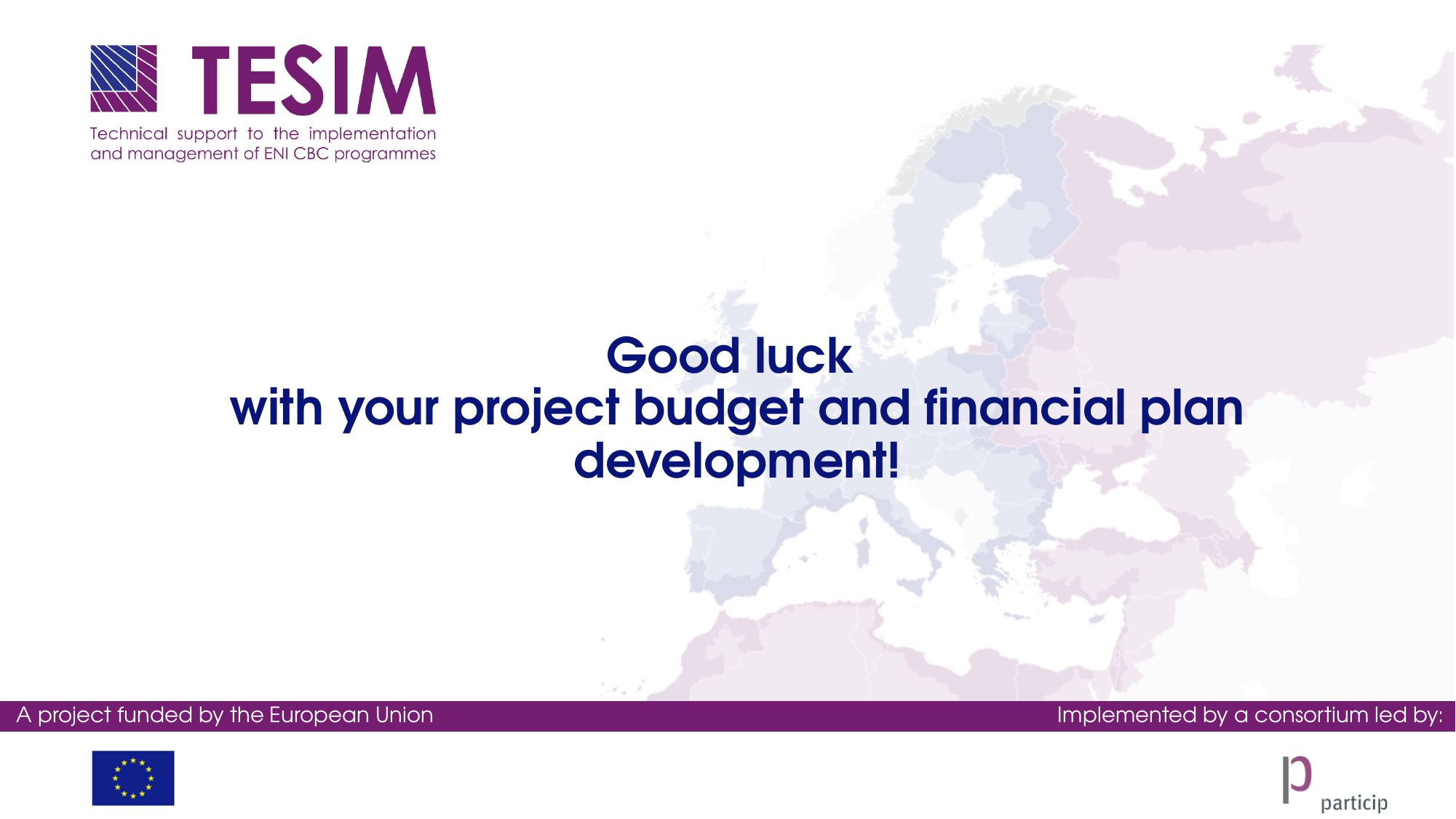

# Good luck with your project budget and financial plan development!